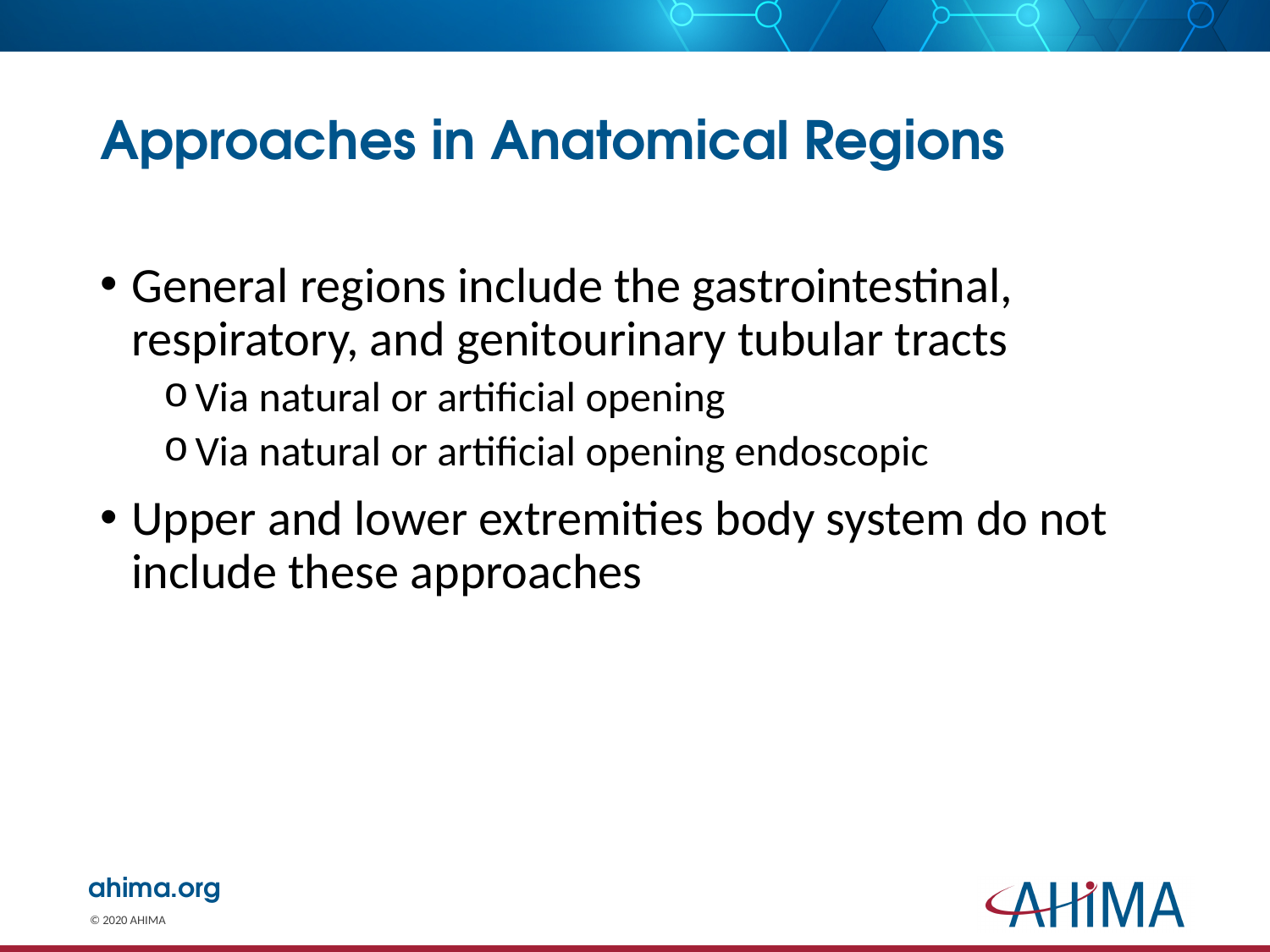

# Approaches in Anatomical Regions
General regions include the gastrointestinal, respiratory, and genitourinary tubular tracts
Via natural or artificial opening
Via natural or artificial opening endoscopic
Upper and lower extremities body system do not include these approaches